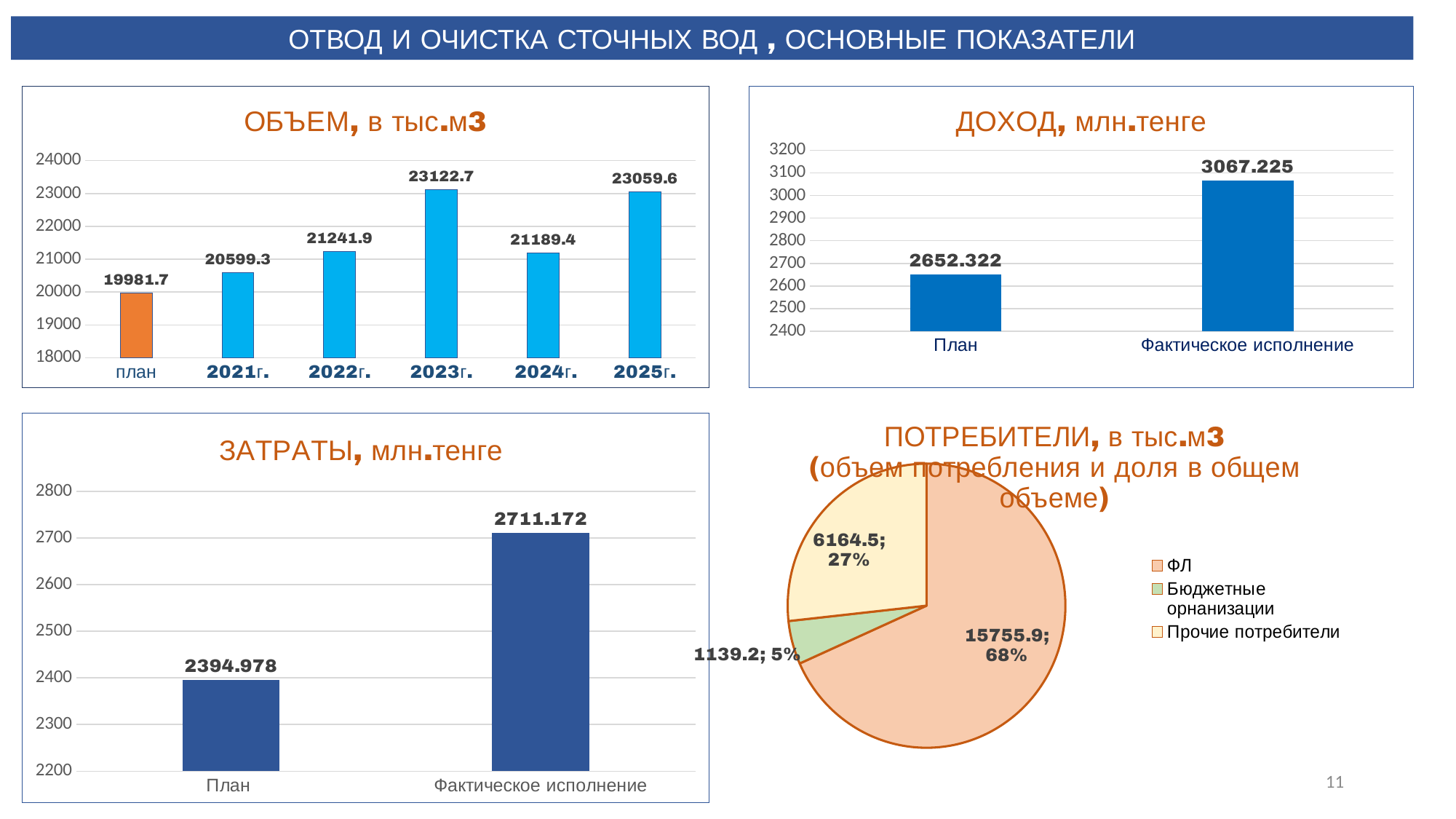

ОТВОД И ОЧИСТКА СТОЧНЫХ ВОД , ОСНОВНЫЕ ПОКАЗАТЕЛИ

### Chart: ОБЪЕМ, в тыс.м3

| Category | Ряд 1 |
|---|---|
| план | 19981.7 |
| 2021г. | 20599.3 |
| 2022г. | 21241.9 |
| 2023г. | 23122.7 |
|  2024г. | 21189.4 |
| 2025г. | 23059.6 |

### Chart: ДОХОД, млн.тенге

| Category | Доход, млн.тенге |
|---|---|
| План | 2652.322 |
| Фактическое исполнение | 3067.225 |

### Chart: ЗАТРАТЫ, млн.тенге

| Category | Ряд 1 |
|---|---|
| План  | 2394.978 |
| Фактическое исполнение | 2711.172 |

### Chart: ПОТРЕБИТЕЛИ, в тыс.м3
(объем потребления и доля в общем объеме)

| Category | Продажи |
|---|---|
| ФЛ | 15755.9 |
| Бюджетные орнанизации | 1139.2 |
| Прочие потребители | 6164.5 |
11